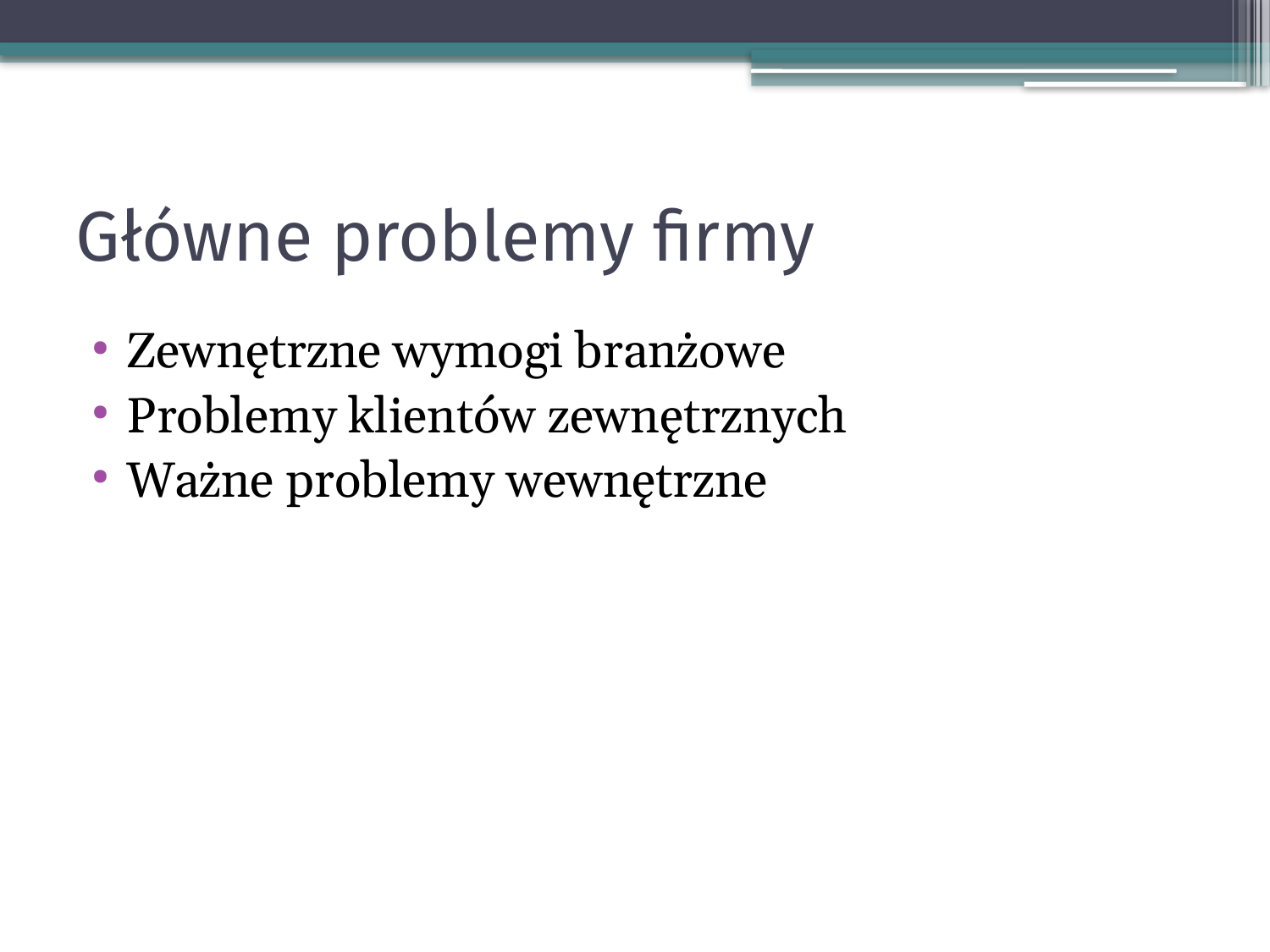

# Główne problemy firmy
Zewnętrzne wymogi branżowe
Problemy klientów zewnętrznych
Ważne problemy wewnętrzne